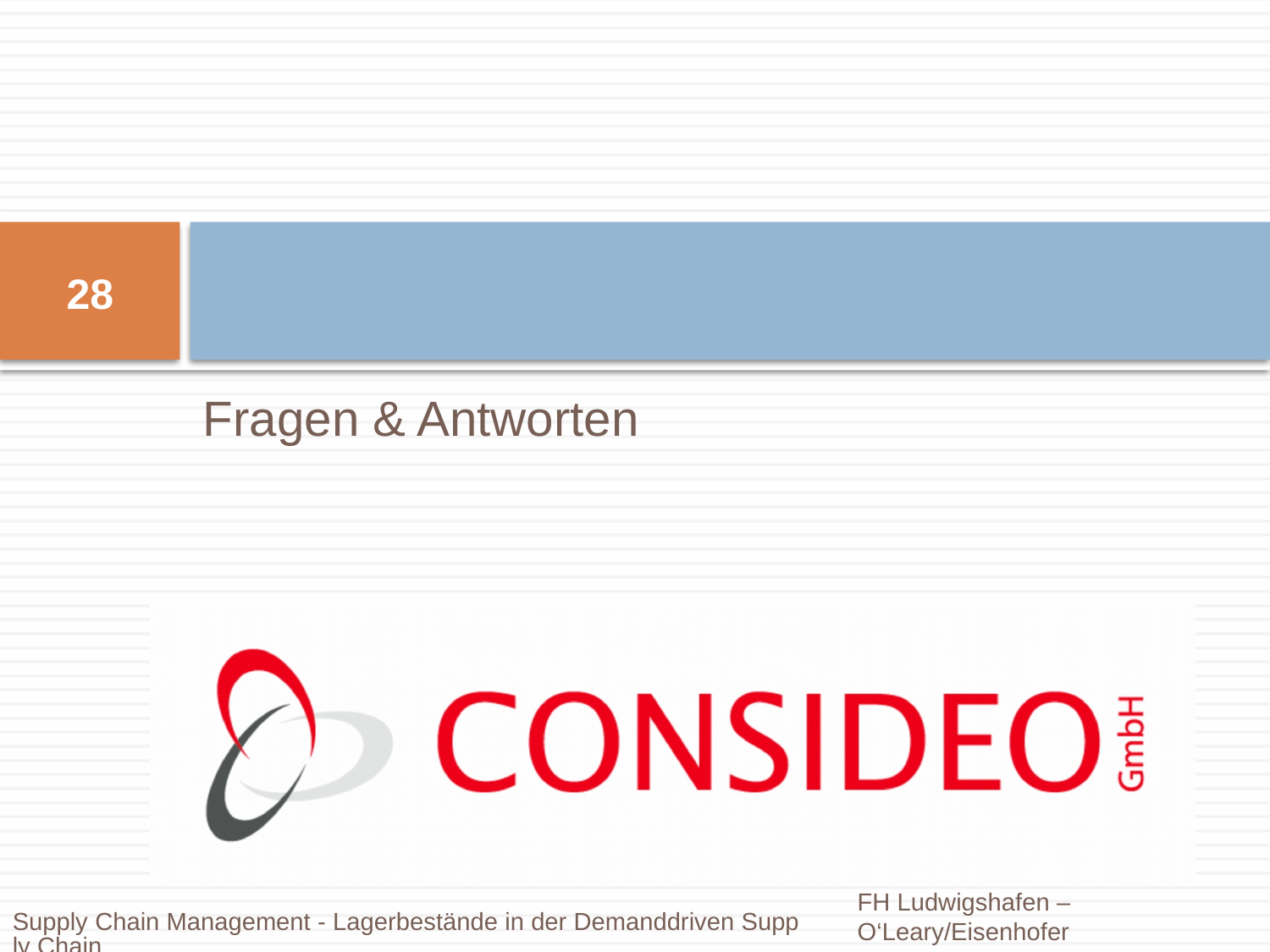

#
28
Fragen & Antworten
FH Ludwigshafen – O‘Leary/Eisenhofer
Supply Chain Management - Lagerbestände in der Demanddriven Supply Chain